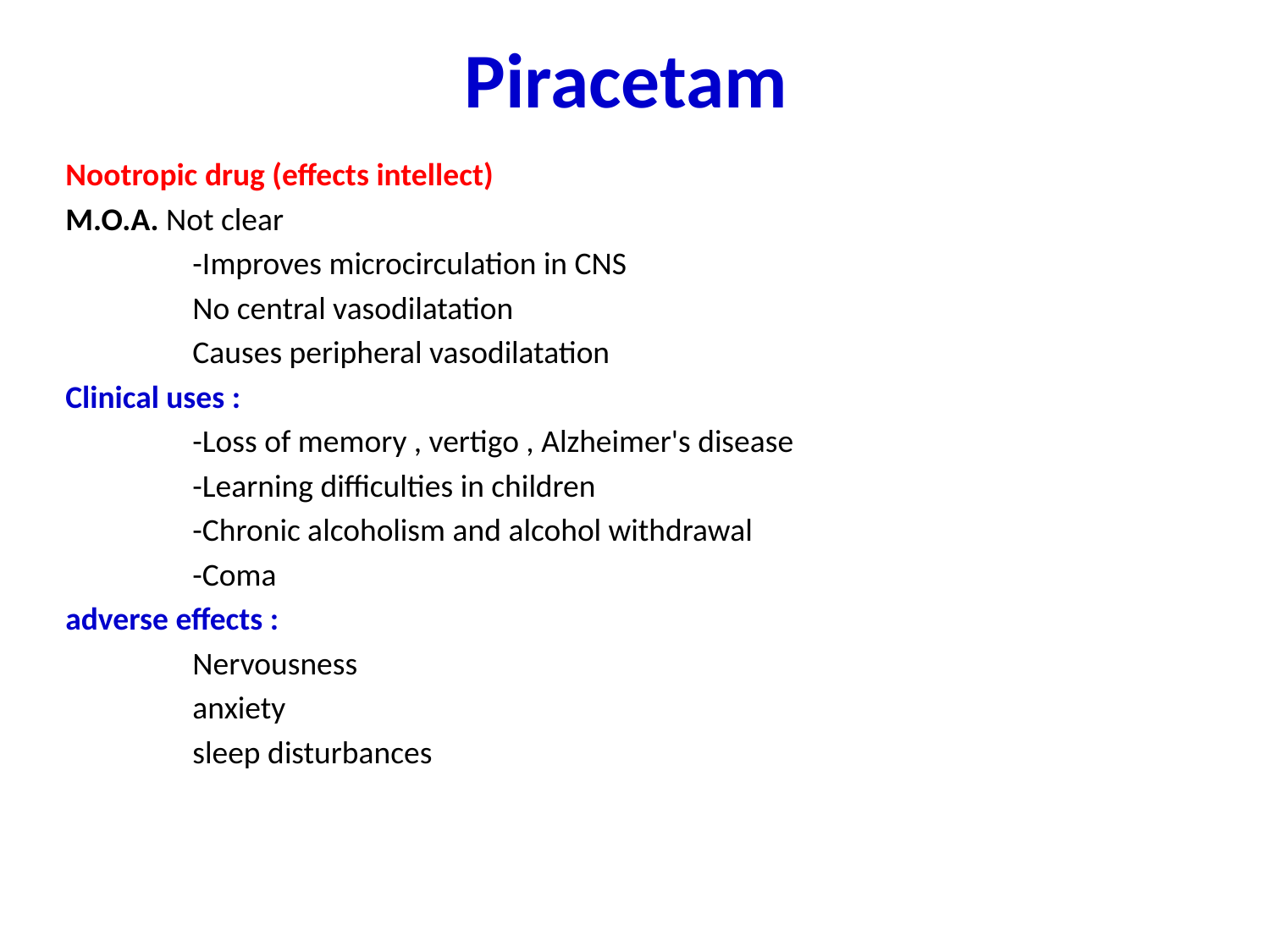

# Piracetam
Nootropic drug (effects intellect)
M.O.A. Not clear
	-Improves microcirculation in CNS
	No central vasodilatation
	Causes peripheral vasodilatation
Clinical uses :
	-Loss of memory , vertigo , Alzheimer's disease
	-Learning difficulties in children
	-Chronic alcoholism and alcohol withdrawal
	-Coma
adverse effects :
	Nervousness
	anxiety
	sleep disturbances